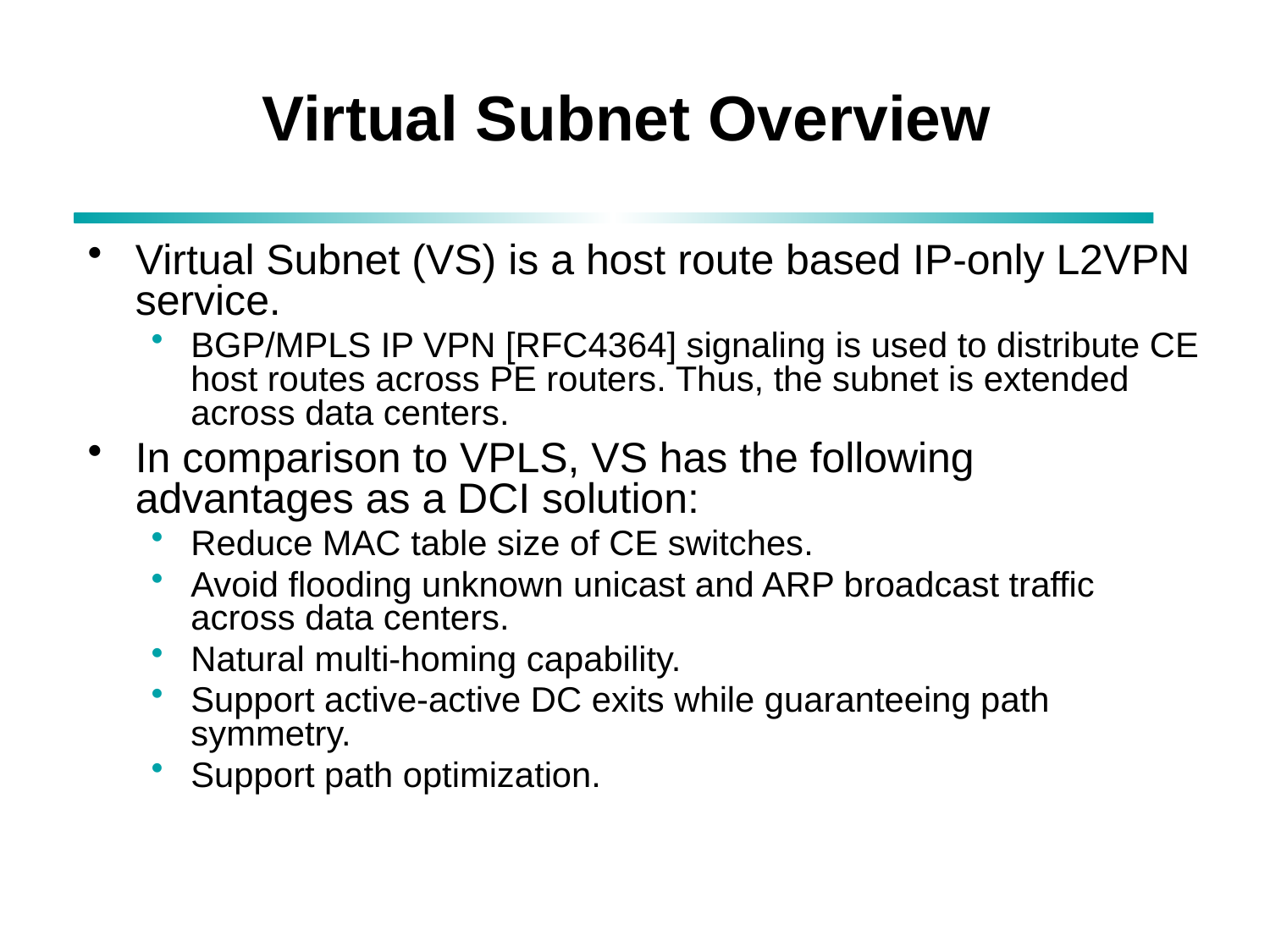

# Virtual Subnet Overview
Virtual Subnet (VS) is a host route based IP-only L2VPN service.
BGP/MPLS IP VPN [RFC4364] signaling is used to distribute CE host routes across PE routers. Thus, the subnet is extended across data centers.
In comparison to VPLS, VS has the following advantages as a DCI solution:
Reduce MAC table size of CE switches.
Avoid flooding unknown unicast and ARP broadcast traffic across data centers.
Natural multi-homing capability.
Support active-active DC exits while guaranteeing path symmetry.
Support path optimization.